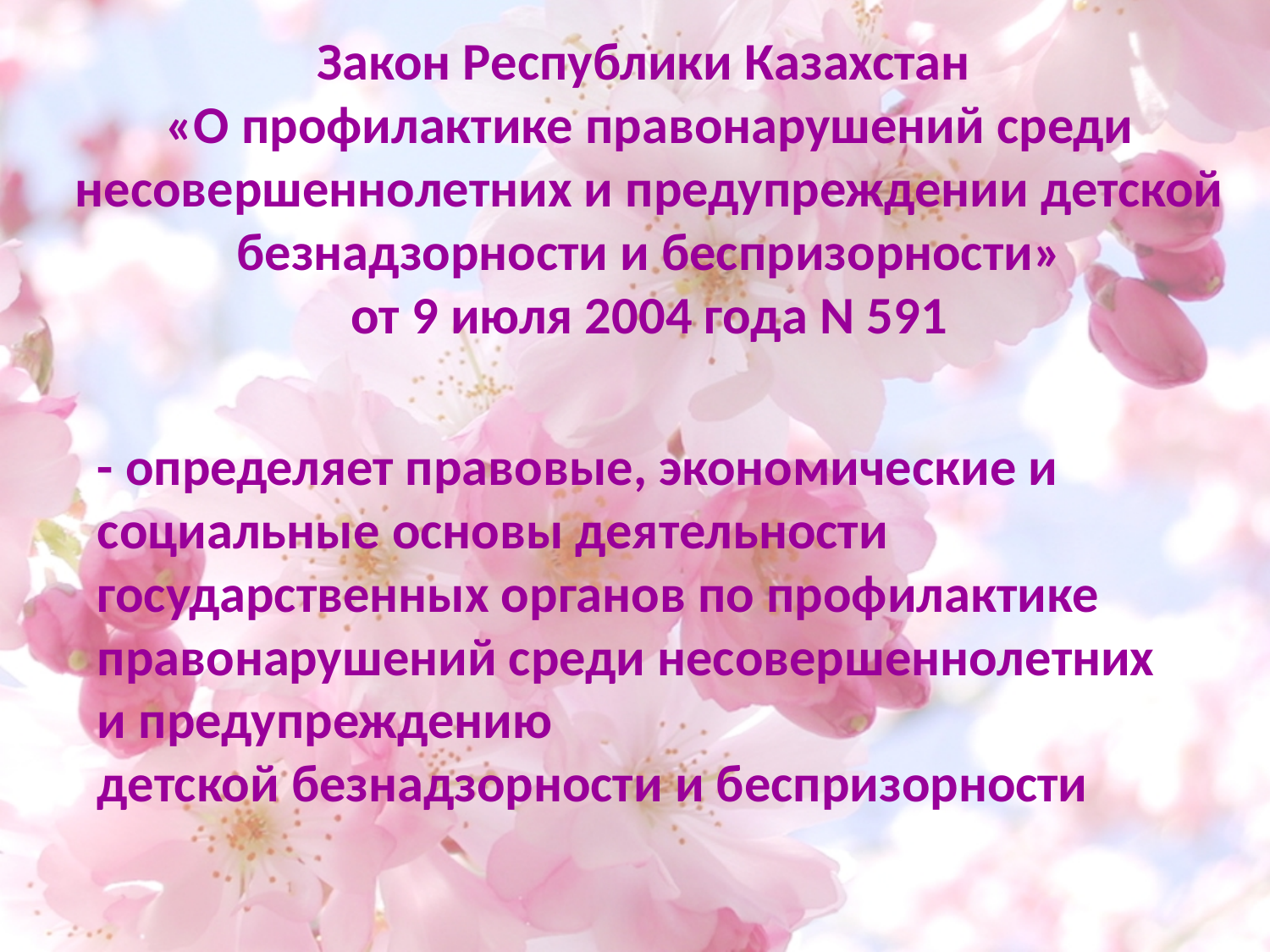

# Закон Республики Казахстан «О профилактике правонарушений среди несовершеннолетних и предупреждении детской безнадзорности и беспризорности» от 9 июля 2004 года N 591
- определяет правовые, экономические и социальные основы деятельности
государственных органов по профилактике правонарушений среди несовершеннолетних и предупреждению
детской безнадзорности и беспризорности